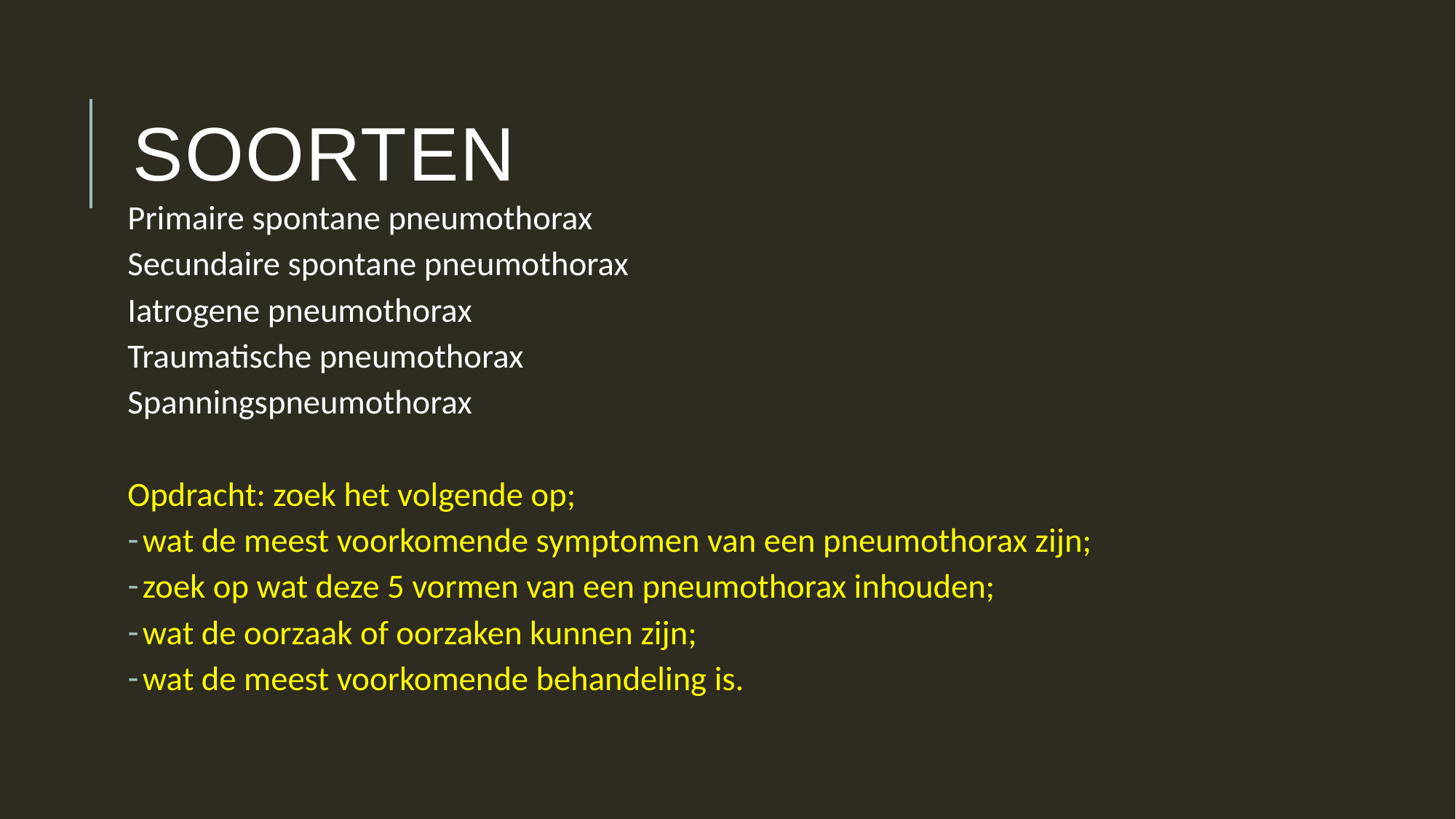

# Soorten
Primaire spontane pneumothorax
Secundaire spontane pneumothorax
Iatrogene pneumothorax
Traumatische pneumothorax
Spanningspneumothorax

Opdracht: zoek het volgende op;
wat de meest voorkomende symptomen van een pneumothorax zijn;
zoek op wat deze 5 vormen van een pneumothorax inhouden;
wat de oorzaak of oorzaken kunnen zijn;
wat de meest voorkomende behandeling is.